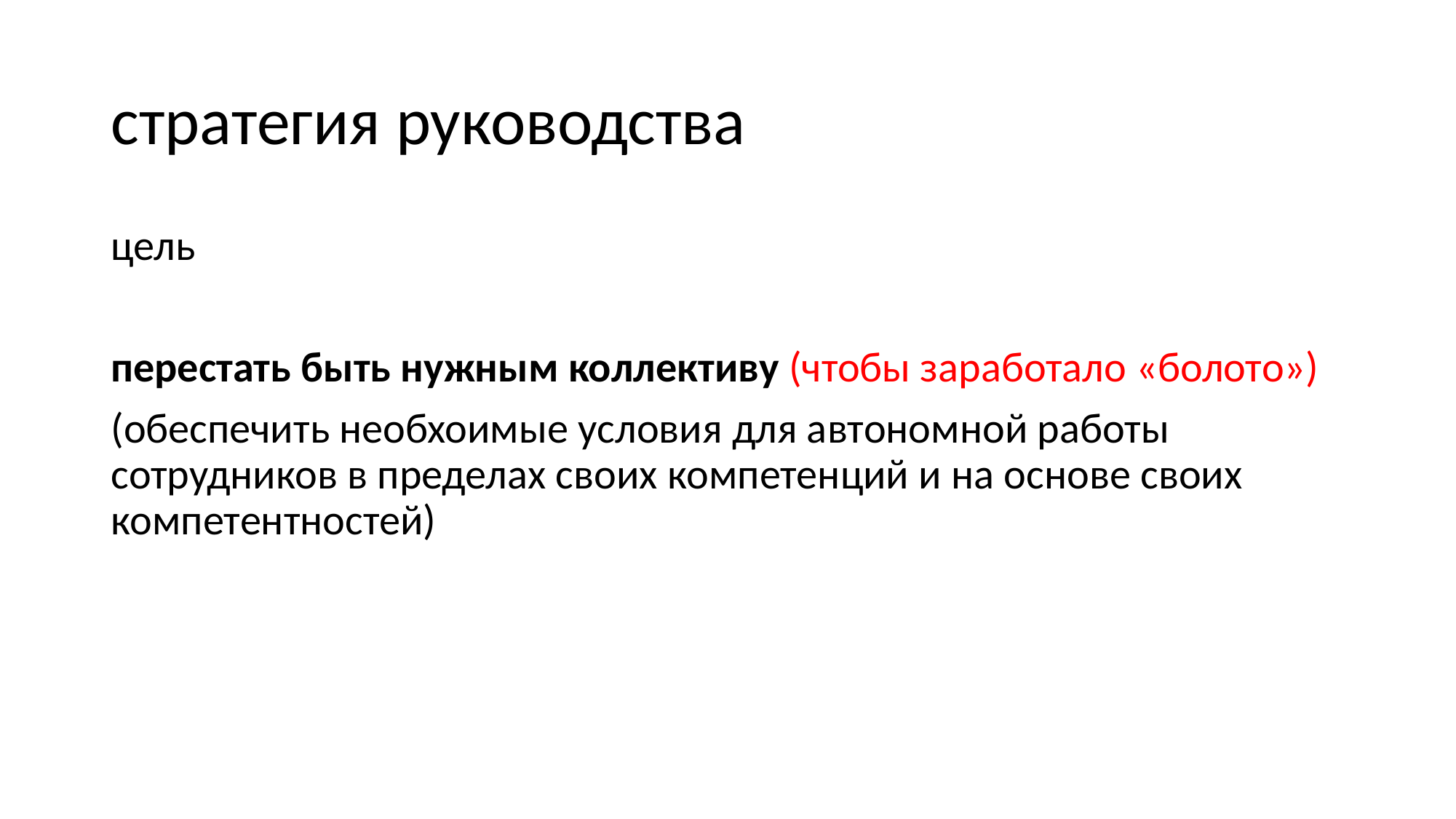

# стратегия руководства
цель

перестать быть нужным коллективу (чтобы заработало «болото»)
(обеспечить необхоимые условия для автономной работы сотрудников в пределах своих компетенций и на основе своих компетентностей)